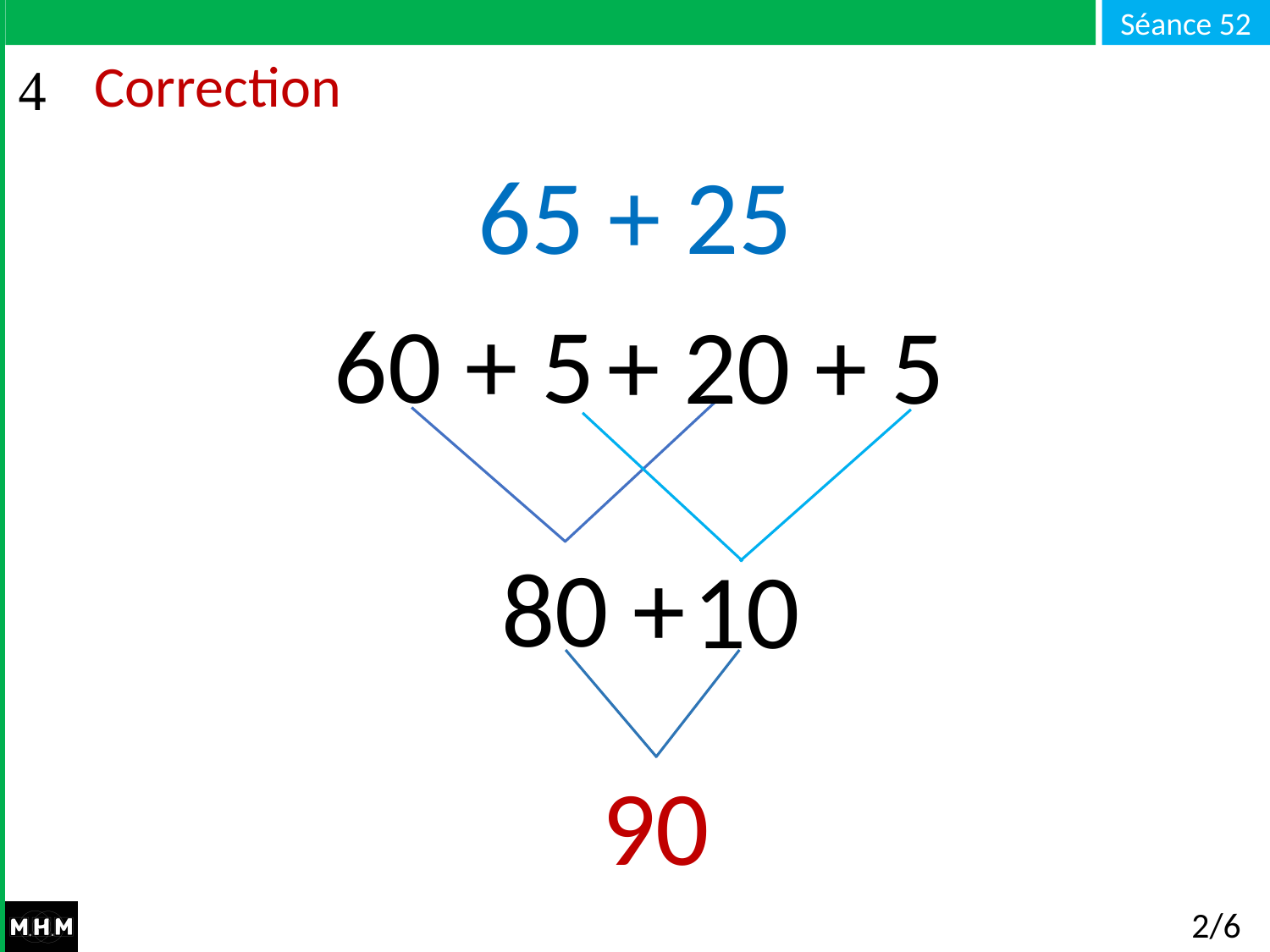

# Correction
65 + 25
60 + 5
+ 20 + 5
80 +
10
90
2/6